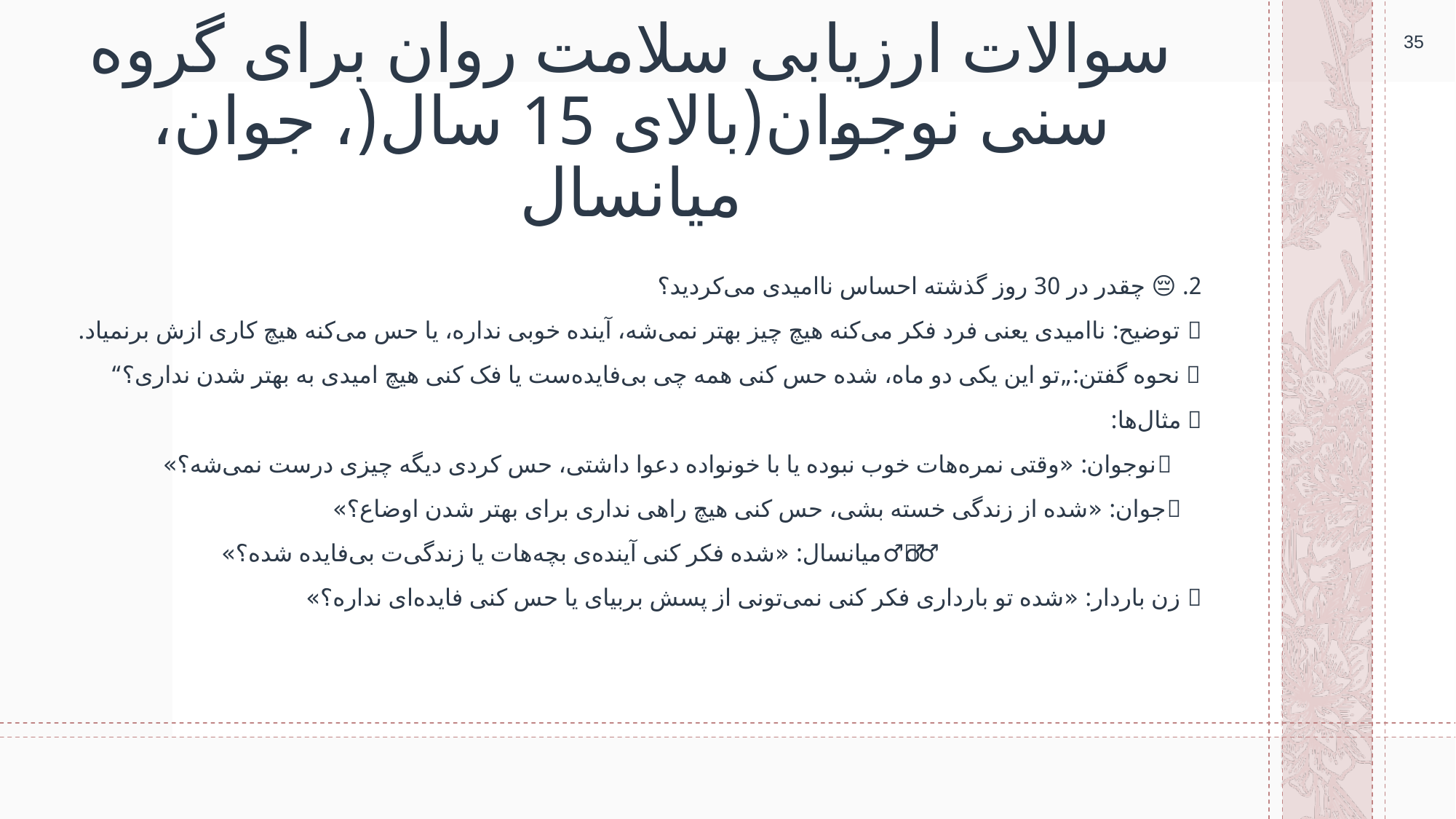

35
# سوالات ارزیابی سلامت روان برای گروه سنی نوجوان(بالای 15 سال(، جوان، میانسال
2. 😔 چقدر در 30 روز گذشته احساس ناامیدی می‌کردید؟
🔸 توضیح: ناامیدی یعنی فرد فکر می‌کنه هیچ چیز بهتر نمی‌شه، آینده خوبی نداره، یا حس می‌کنه هیچ کاری ازش برنمیاد.
🔹 نحوه گفتن:„تو این یکی دو ماه، شده حس کنی همه چی بی‌فایده‌ست یا فک کنی هیچ امیدی به بهتر شدن نداری؟“
🔹 مثال‌ها:
🧑‍🎒نوجوان: «وقتی نمره‌هات خوب نبوده یا با خونواده دعوا داشتی، حس کردی دیگه چیزی درست نمی‌شه؟»
🧑‍💼جوان: «شده از زندگی خسته بشی، حس کنی هیچ راهی نداری برای بهتر شدن اوضاع؟»
🧔‍♂️میانسال: «شده فکر کنی آینده‌ی بچه‌هات یا زندگی‌ت بی‌فایده شده؟»
🤰 زن باردار: «شده تو بارداری فکر کنی نمی‌تونی از پسش بربیای یا حس کنی فایده‌ای نداره؟»